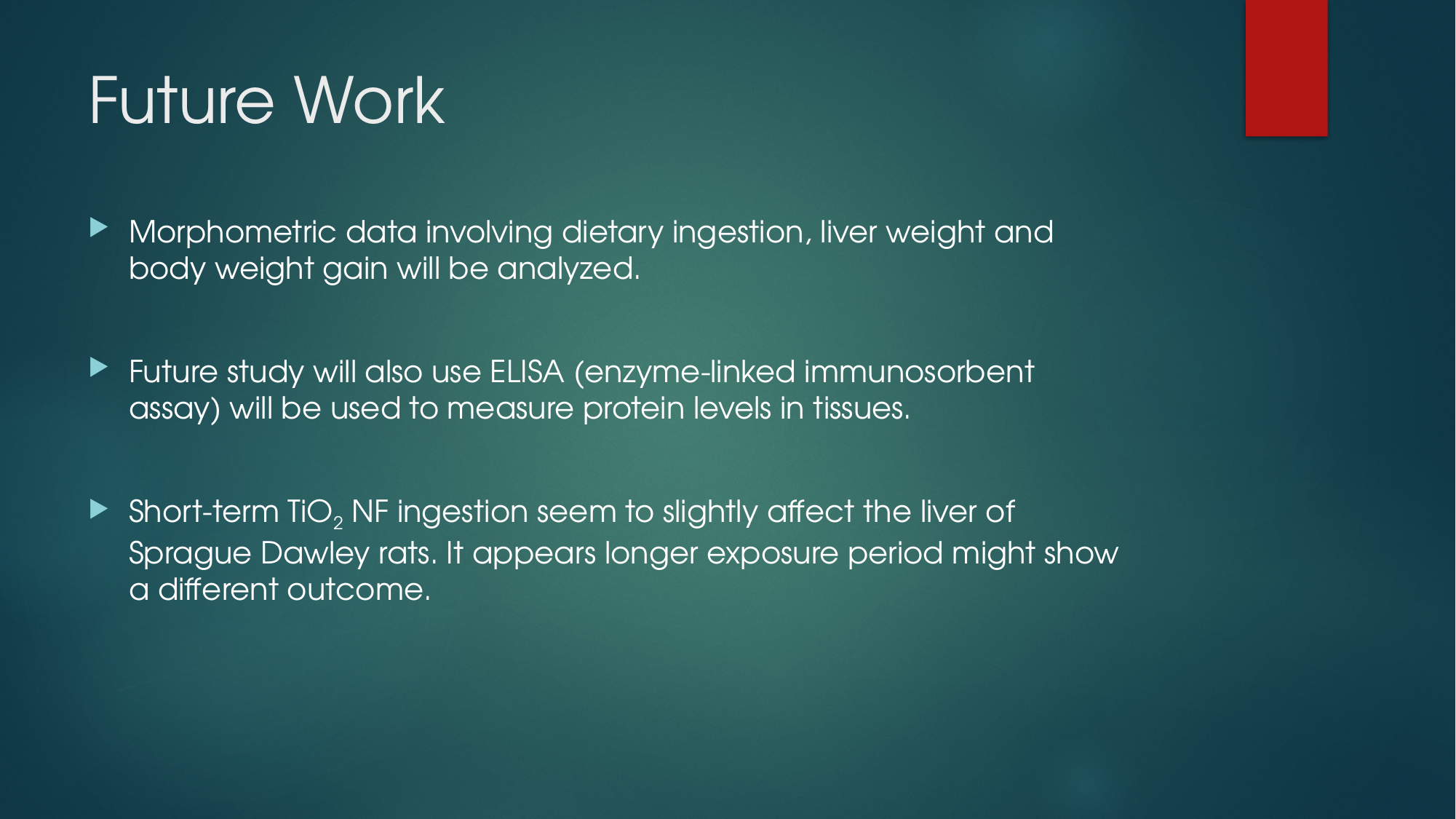

# Future Work
Morphometric data involving dietary ingestion, liver weight and body weight gain will be analyzed.

Future study will also use ELISA (enzyme-linked immunosorbent assay) will be used to measure protein levels in tissues.

Short-term TiO2 NF ingestion seem to slightly affect the liver of Sprague Dawley rats. It appears longer exposure period might show a different outcome.